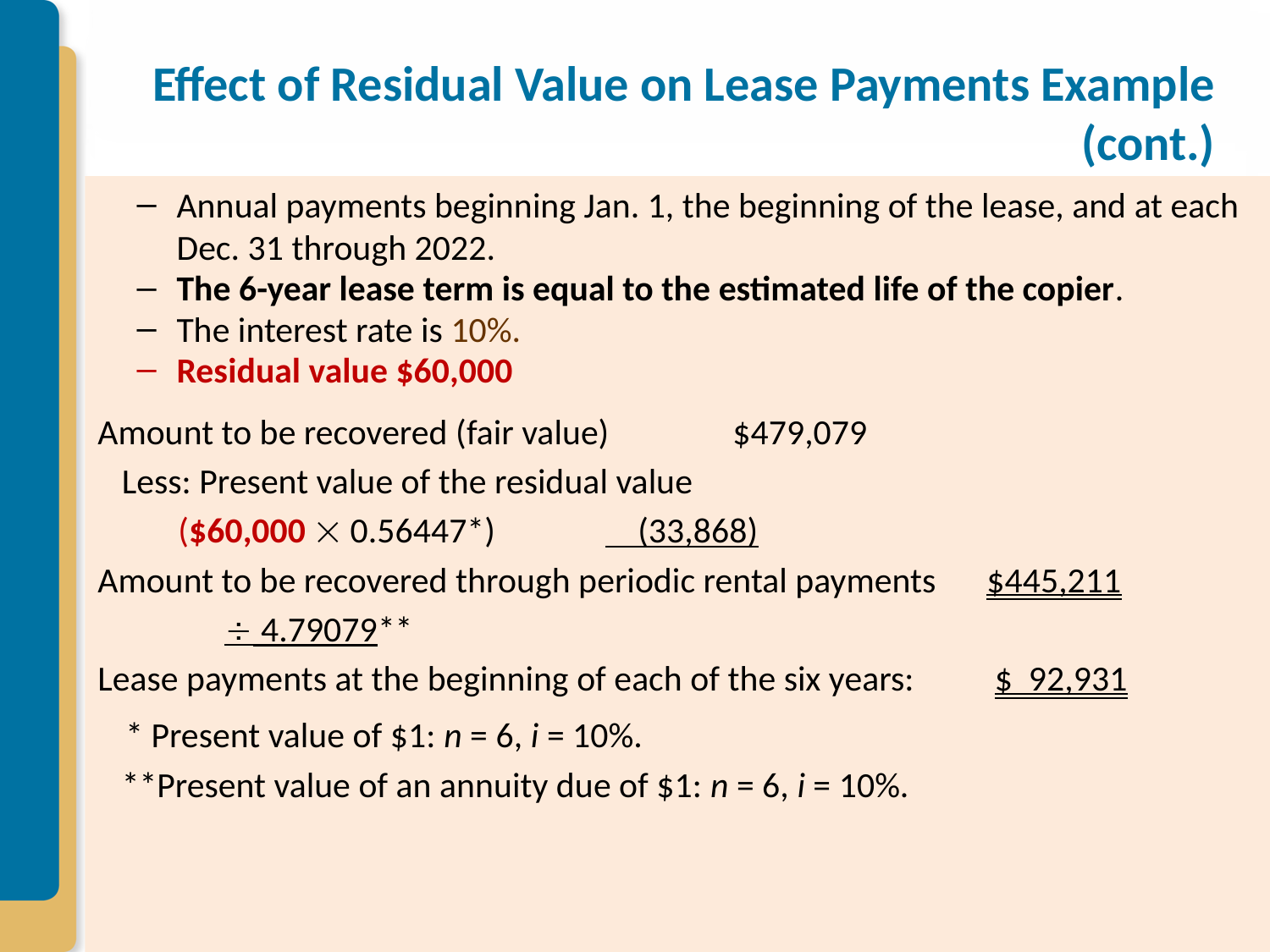

# Effect of Residual Value on Lease Payments Example (cont.)
Annual payments beginning Jan. 1, the beginning of the lease, and at each Dec. 31 through 2022.
The 6-year lease term is equal to the estimated life of the copier.
The interest rate is 10%.
Residual value $60,000

Amount to be recovered (fair value)	$479,079
   Less: Present value of the residual value
          ($60,000 × 0.56447*)	    (33,868)
Amount to be recovered through periodic rental payments	$445,211
	÷ 4.79079**
Lease payments at the beginning of each of the six years:	 $  92,931

      * Present value of $1: n = 6, i = 10%.
   **Present value of an annuity due of $1: n = 6, i = 10%.